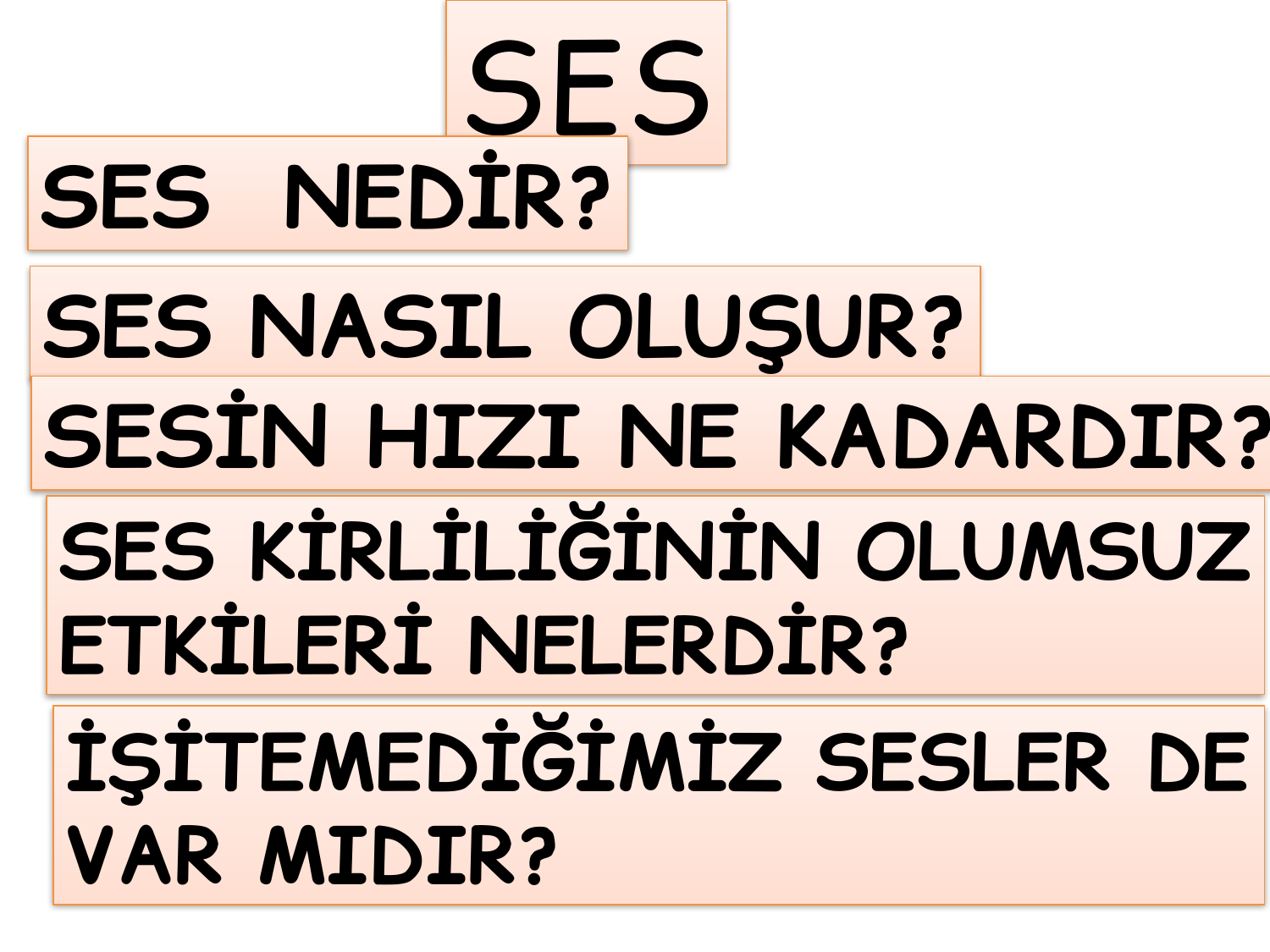

SES
SES  NEDİR?
SES NASIL OLUŞUR?
SESİN HIZI NE KADARDIR?
SES KİRLİLİĞİNİN OLUMSUZ
ETKİLERİ NELERDİR?
İŞİTEMEDİĞİMİZ SESLER DE
VAR MIDIR?